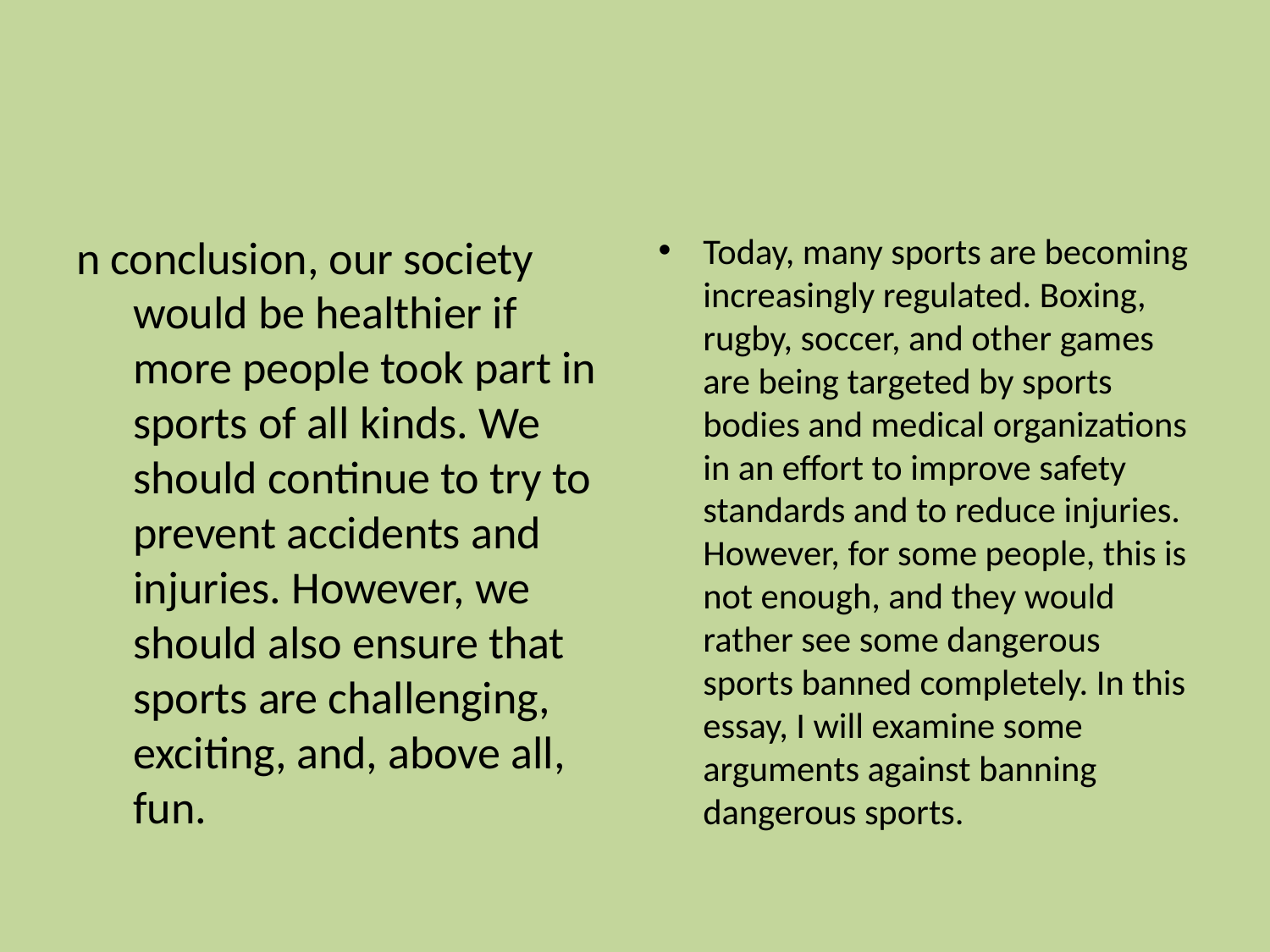

#
n conclusion, our society would be healthier if more people took part in sports of all kinds. We should continue to try to prevent accidents and injuries. However, we should also ensure that sports are challenging, exciting, and, above all, fun.
Today, many sports are becoming increasingly regulated. Boxing, rugby, soccer, and other games are being targeted by sports bodies and medical organizations in an effort to improve safety standards and to reduce injuries. However, for some people, this is not enough, and they would rather see some dangerous sports banned completely. In this essay, I will examine some arguments against banning dangerous sports.